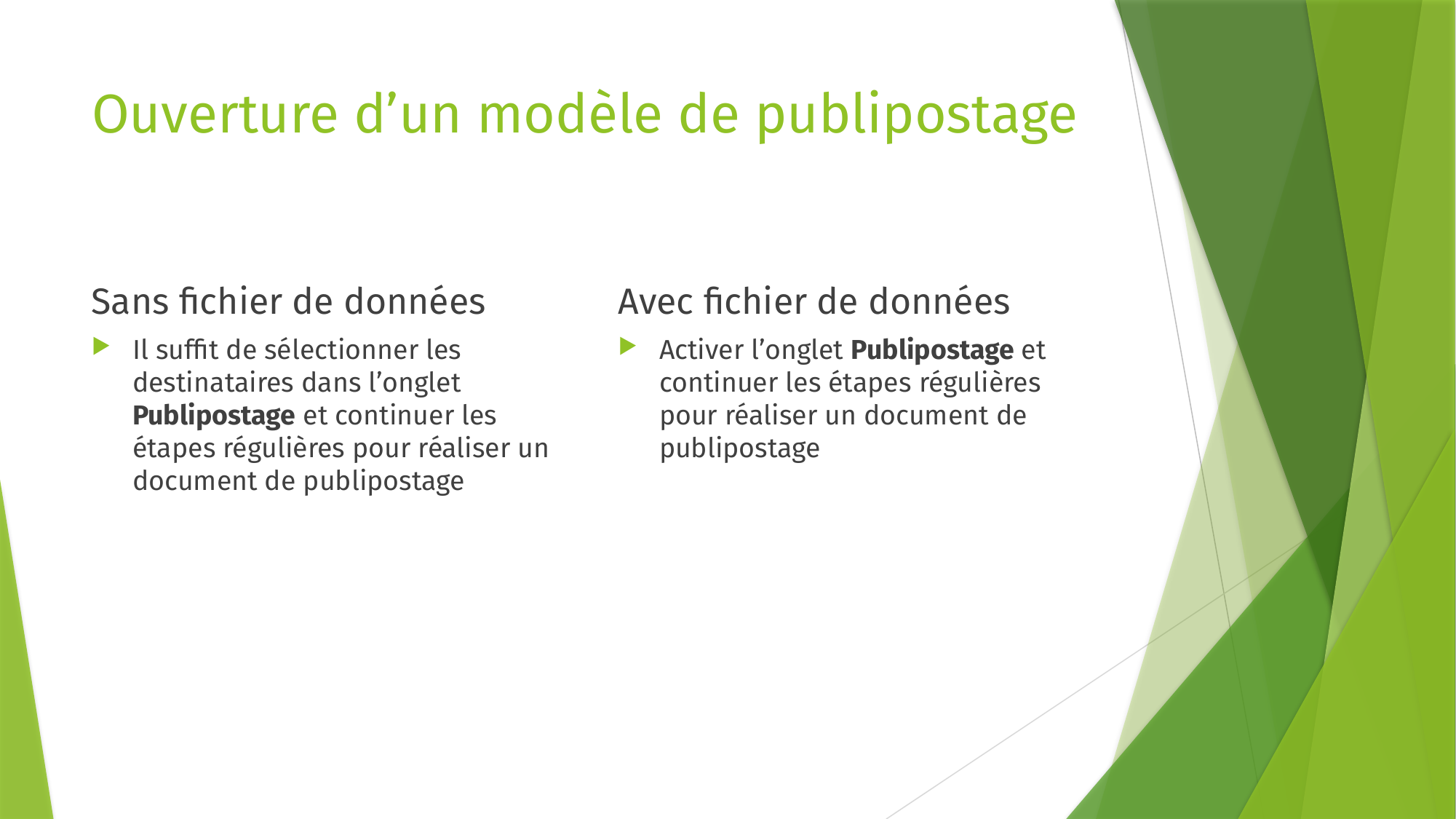

# Ouverture d’un modèle de publipostage
Sans fichier de données
Avec fichier de données
Il suffit de sélectionner les destinataires dans l’onglet Publipostage et continuer les étapes régulières pour réaliser un document de publipostage
Activer l’onglet Publipostage et continuer les étapes régulières pour réaliser un document de publipostage